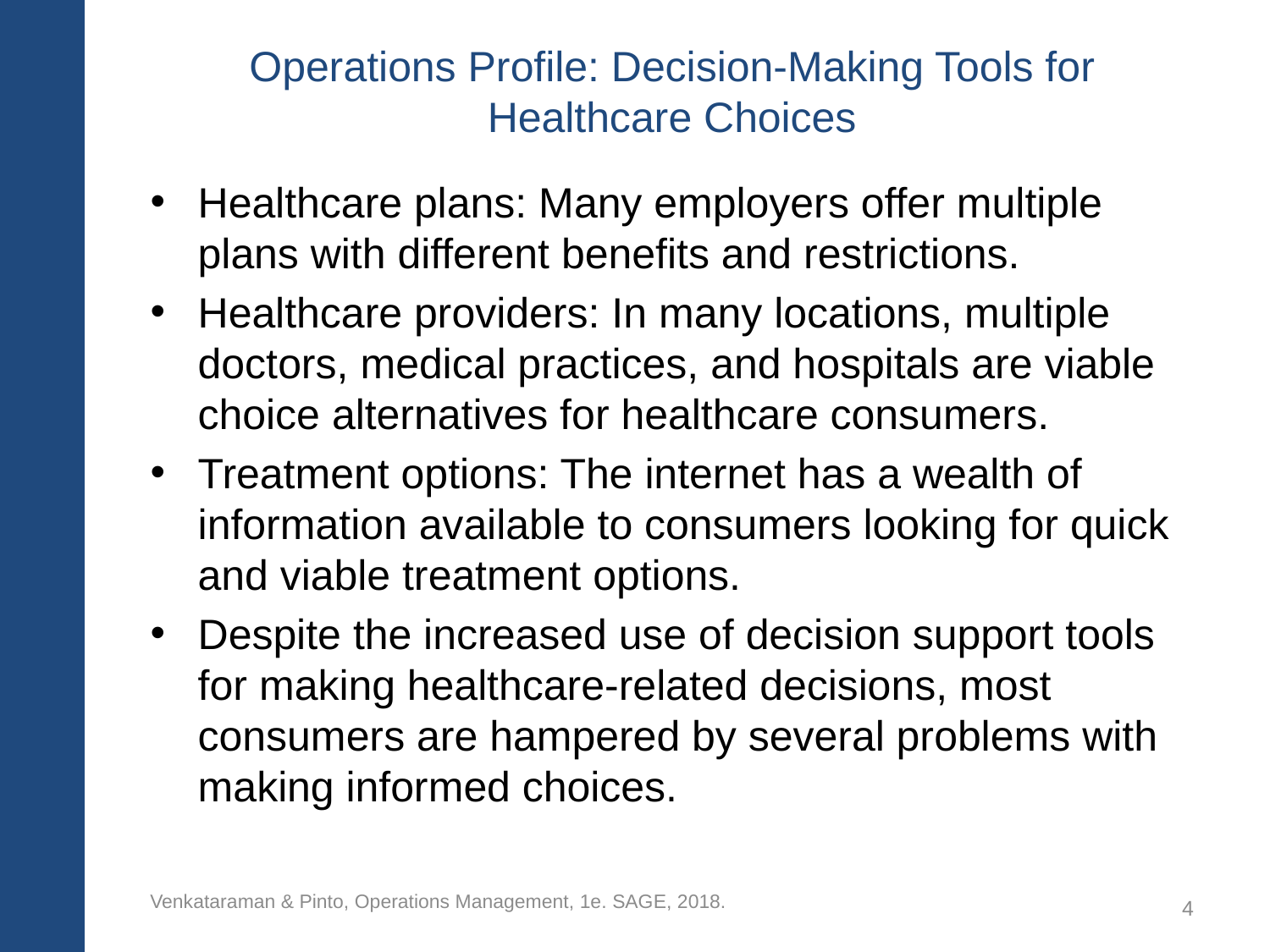

# Operations Profile: Decision-Making Tools for Healthcare Choices
Healthcare plans: Many employers offer multiple plans with different benefits and restrictions.
Healthcare providers: In many locations, multiple doctors, medical practices, and hospitals are viable choice alternatives for healthcare consumers.
Treatment options: The internet has a wealth of information available to consumers looking for quick and viable treatment options.
Despite the increased use of decision support tools for making healthcare-related decisions, most consumers are hampered by several problems with making informed choices.
Venkataraman & Pinto, Operations Management, 1e. SAGE, 2018.
4